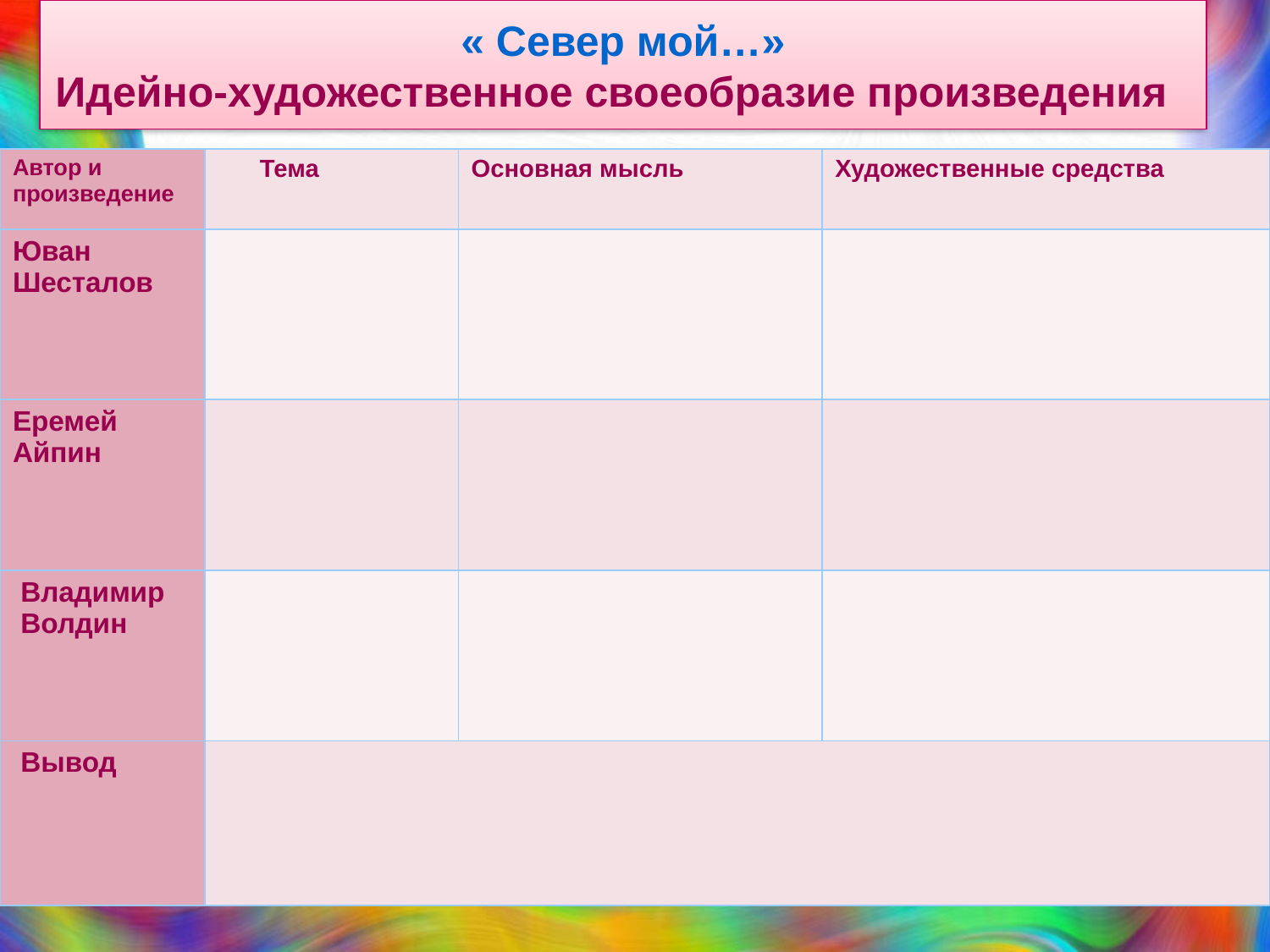

# « Север мой…» Идейно-художественное своеобразие произведения
| Автор и произведение | Тема | Основная мысль | Художественные средства |
| --- | --- | --- | --- |
| Юван Шесталов |  |  |  |
| Еремей Айпин |  |  |  |
| Владимир Волдин |  |  |  |
| Вывод |  |  |  |